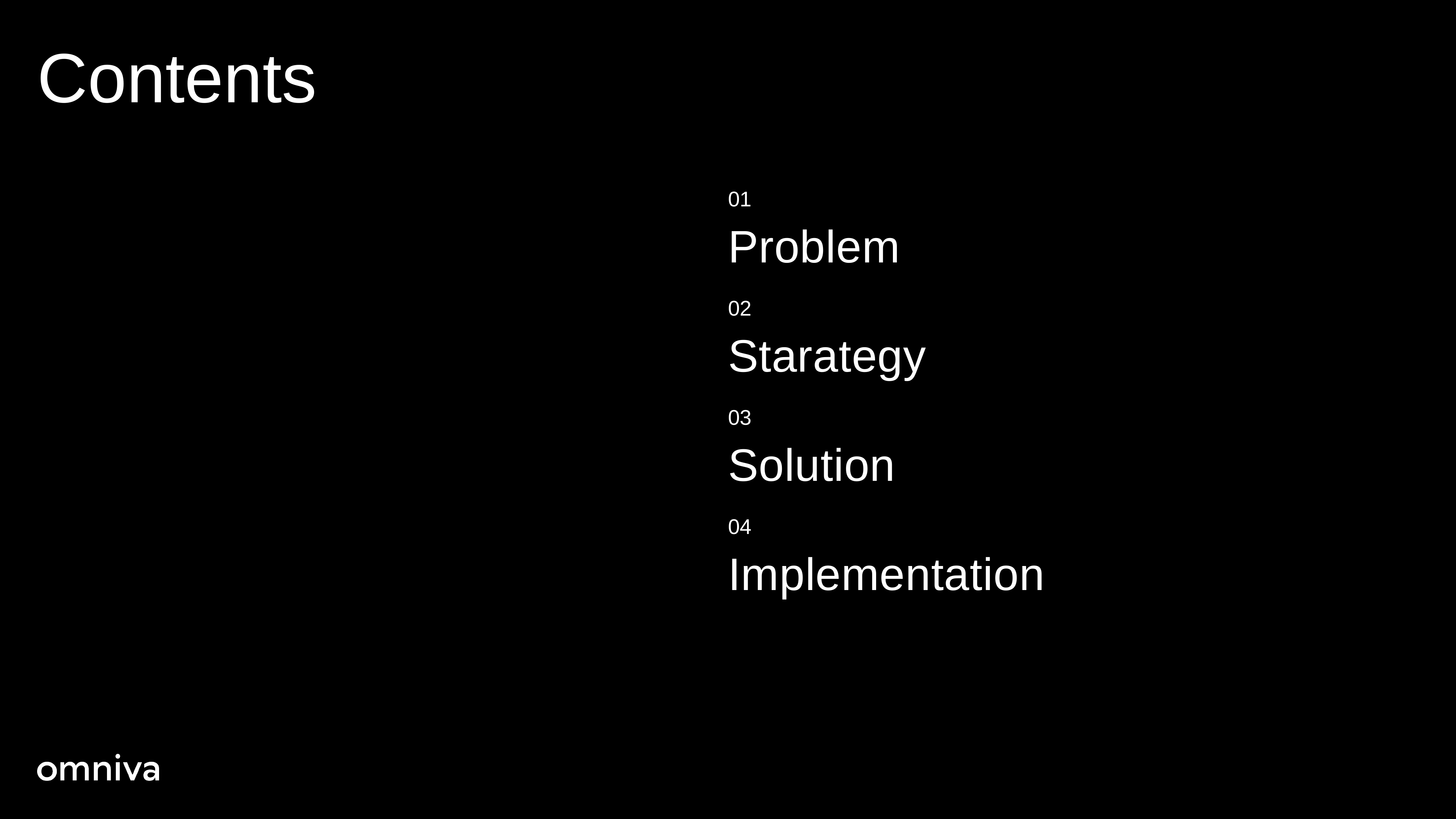

# Contents
01
Problem
02
Starategy
03
Solution
04
Implementation